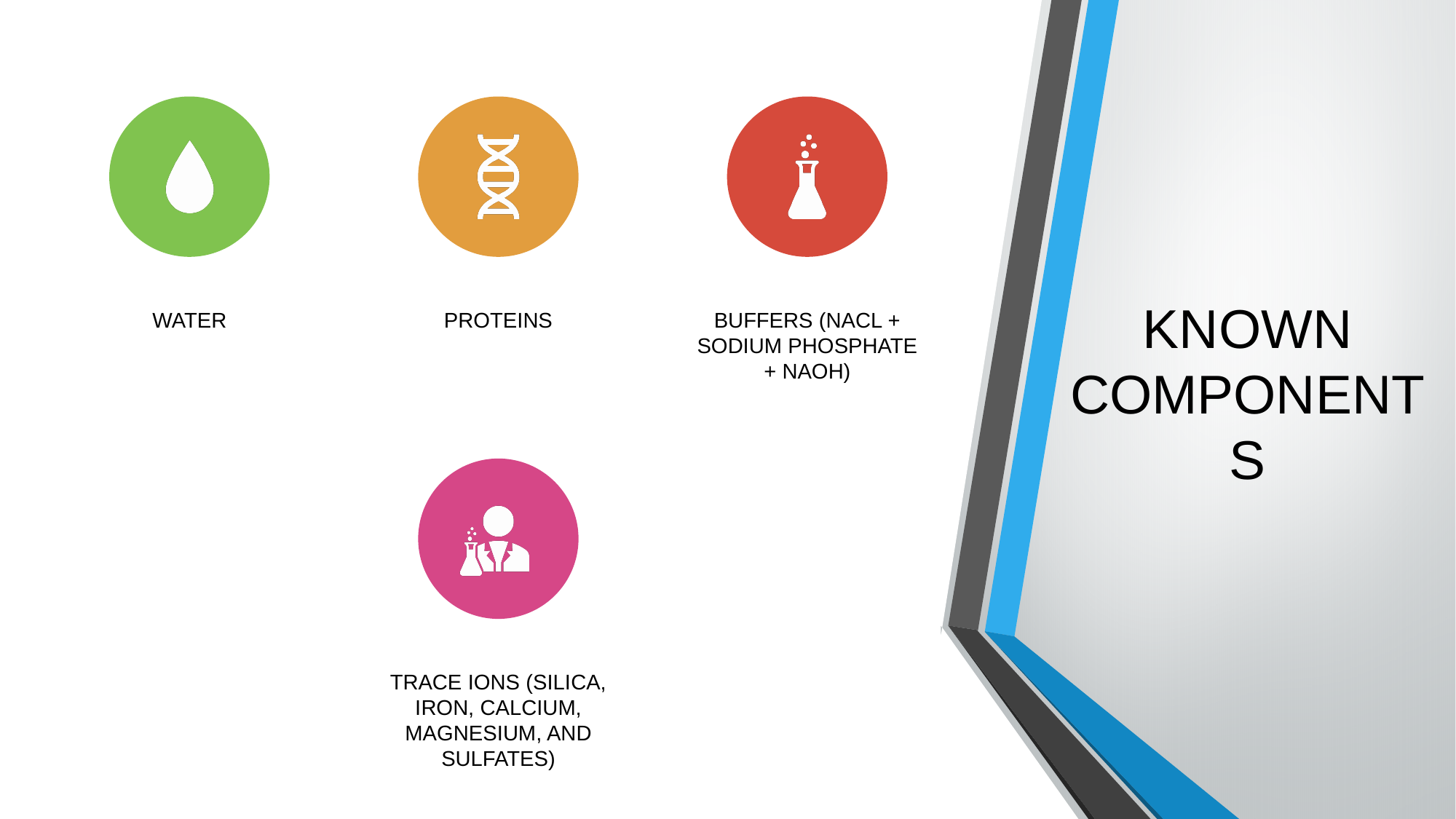

Water
Proteins
Buffers (NaCl + Sodium Phosphate + NaOH)
Trace Ions (Silica, iron, calcium, magnesium, and sulfates)
KNOWN COMPONENTS